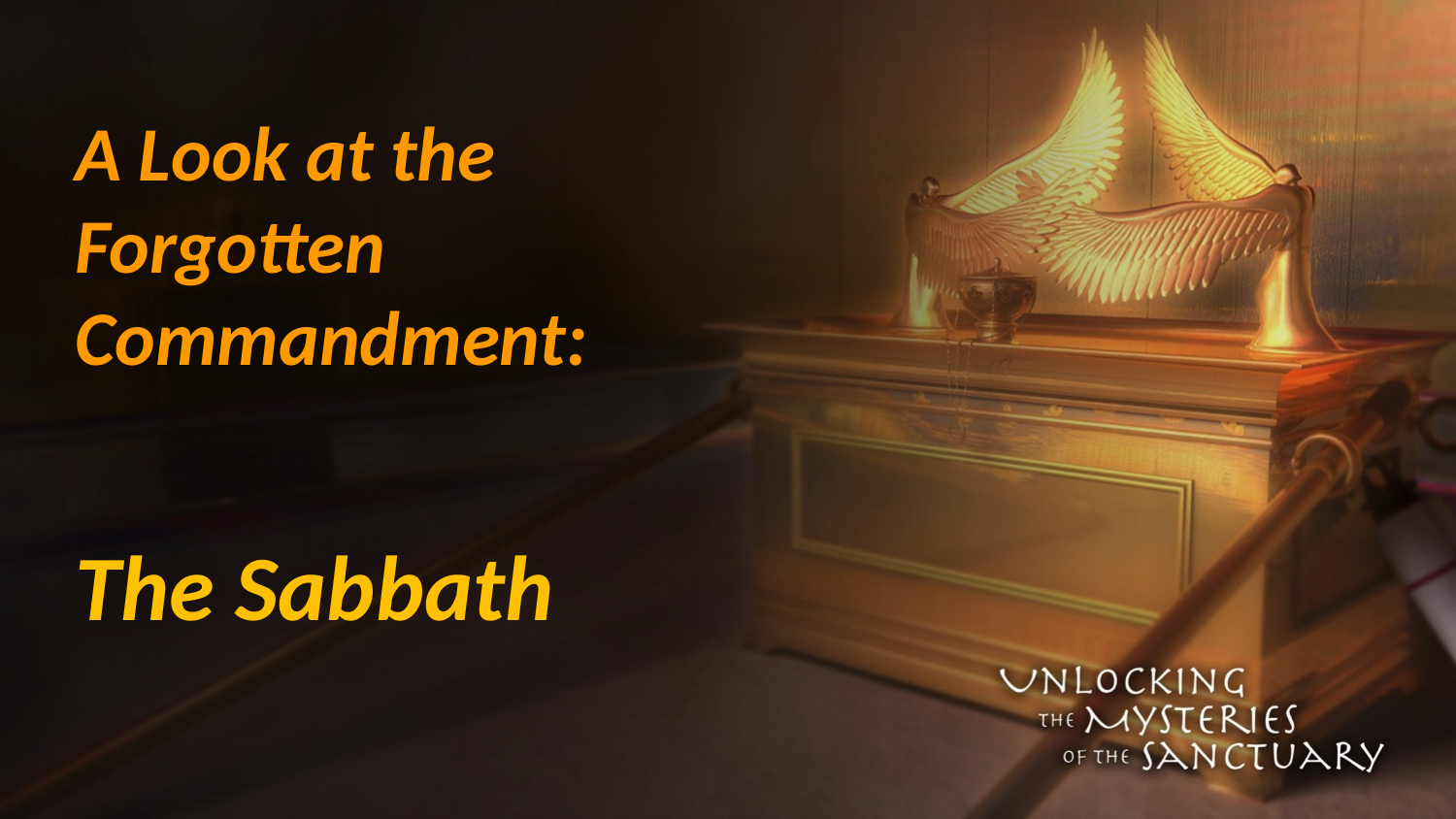

A Look at the Forgotten Commandment:

The Sabbath

#